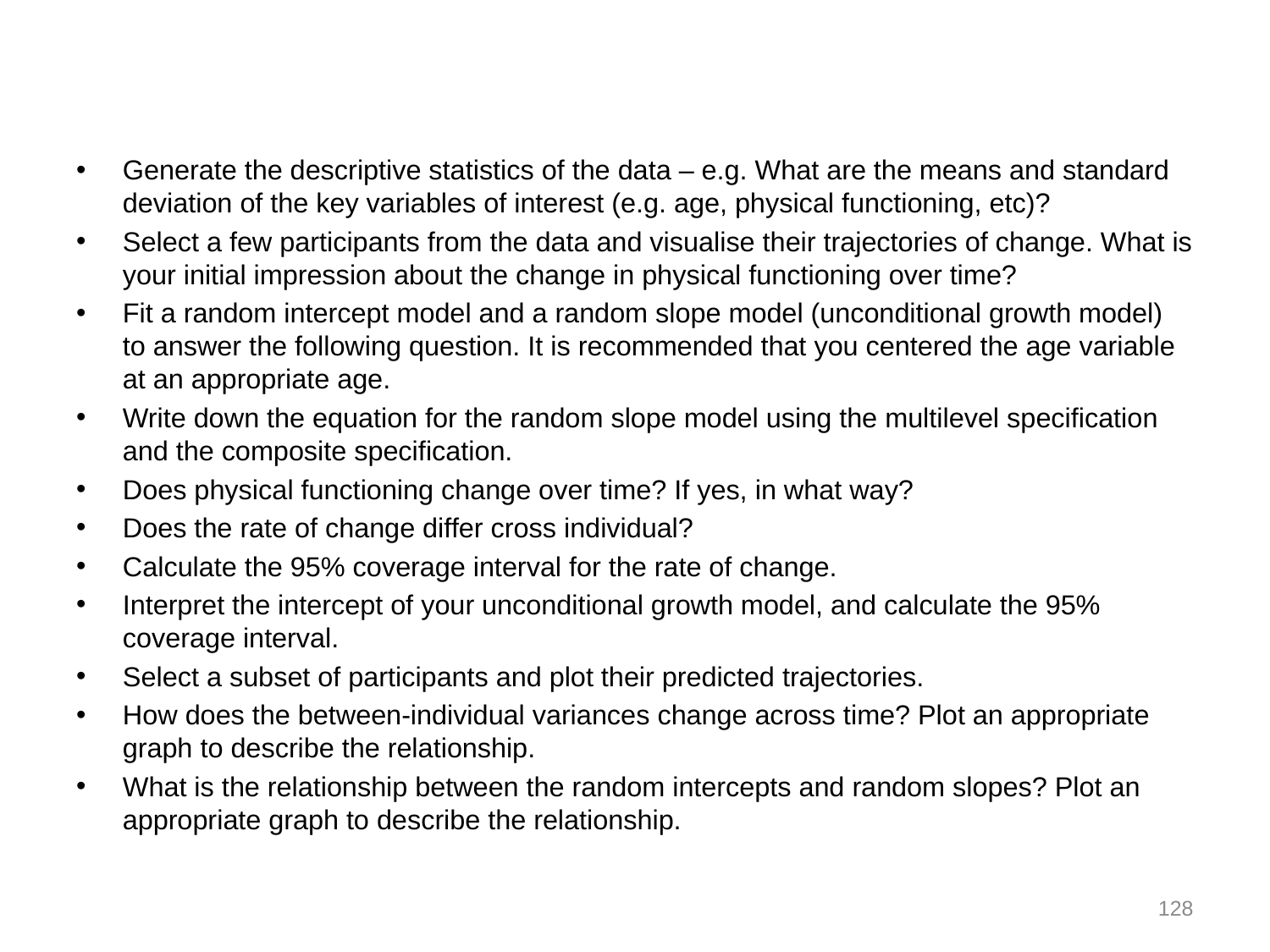

#
Generate the descriptive statistics of the data – e.g. What are the means and standard deviation of the key variables of interest (e.g. age, physical functioning, etc)?
Select a few participants from the data and visualise their trajectories of change. What is your initial impression about the change in physical functioning over time?
Fit a random intercept model and a random slope model (unconditional growth model) to answer the following question. It is recommended that you centered the age variable at an appropriate age.
Write down the equation for the random slope model using the multilevel specification and the composite specification.
Does physical functioning change over time? If yes, in what way?
Does the rate of change differ cross individual?
Calculate the 95% coverage interval for the rate of change.
Interpret the intercept of your unconditional growth model, and calculate the 95% coverage interval.
Select a subset of participants and plot their predicted trajectories.
How does the between-individual variances change across time? Plot an appropriate graph to describe the relationship.
What is the relationship between the random intercepts and random slopes? Plot an appropriate graph to describe the relationship.

128